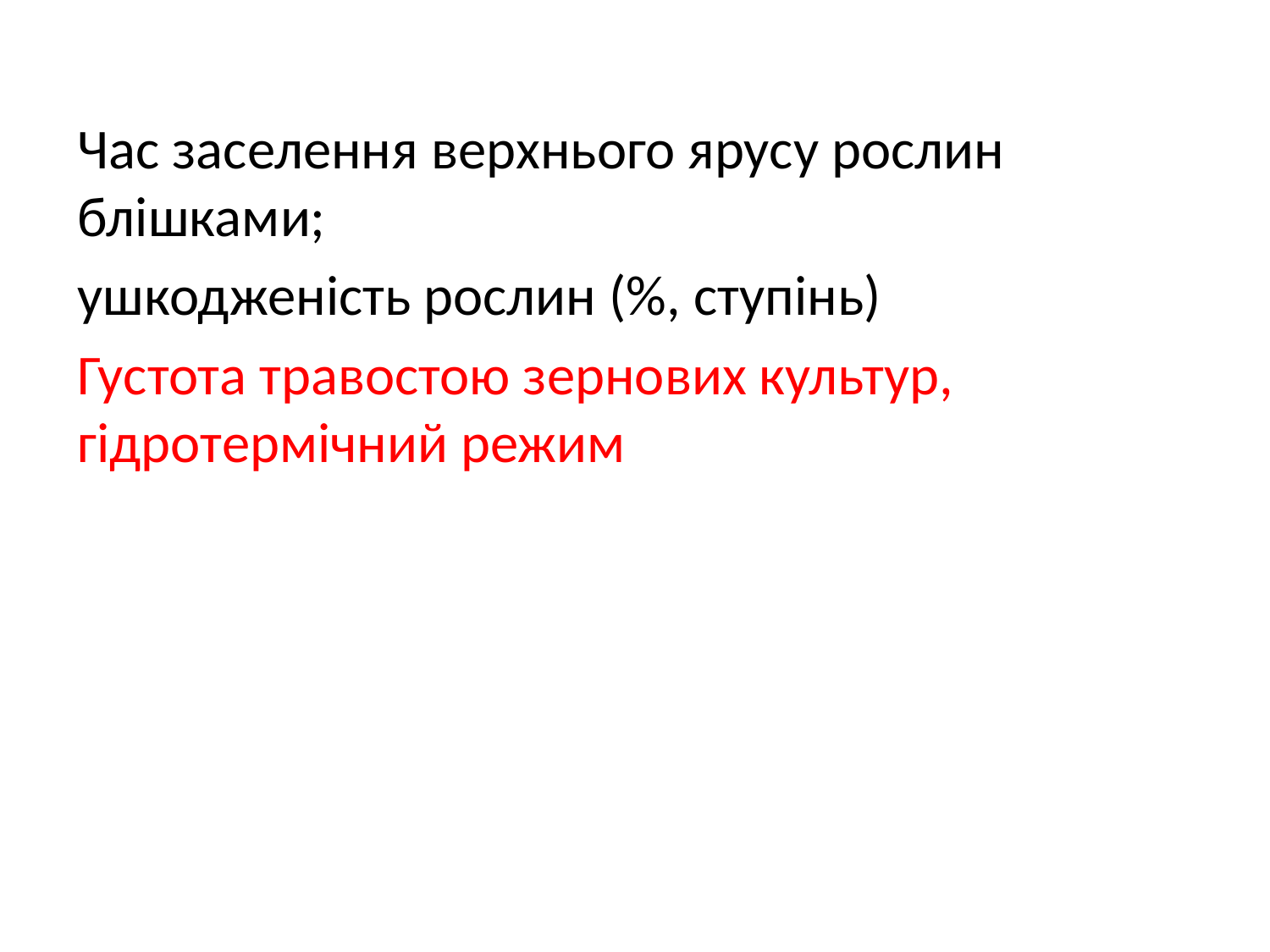

Час заселення верхнього ярусу рослин блішками;
ушкодженість рослин (%, ступінь)
Густота травостою зернових культур, гідротермічний режим